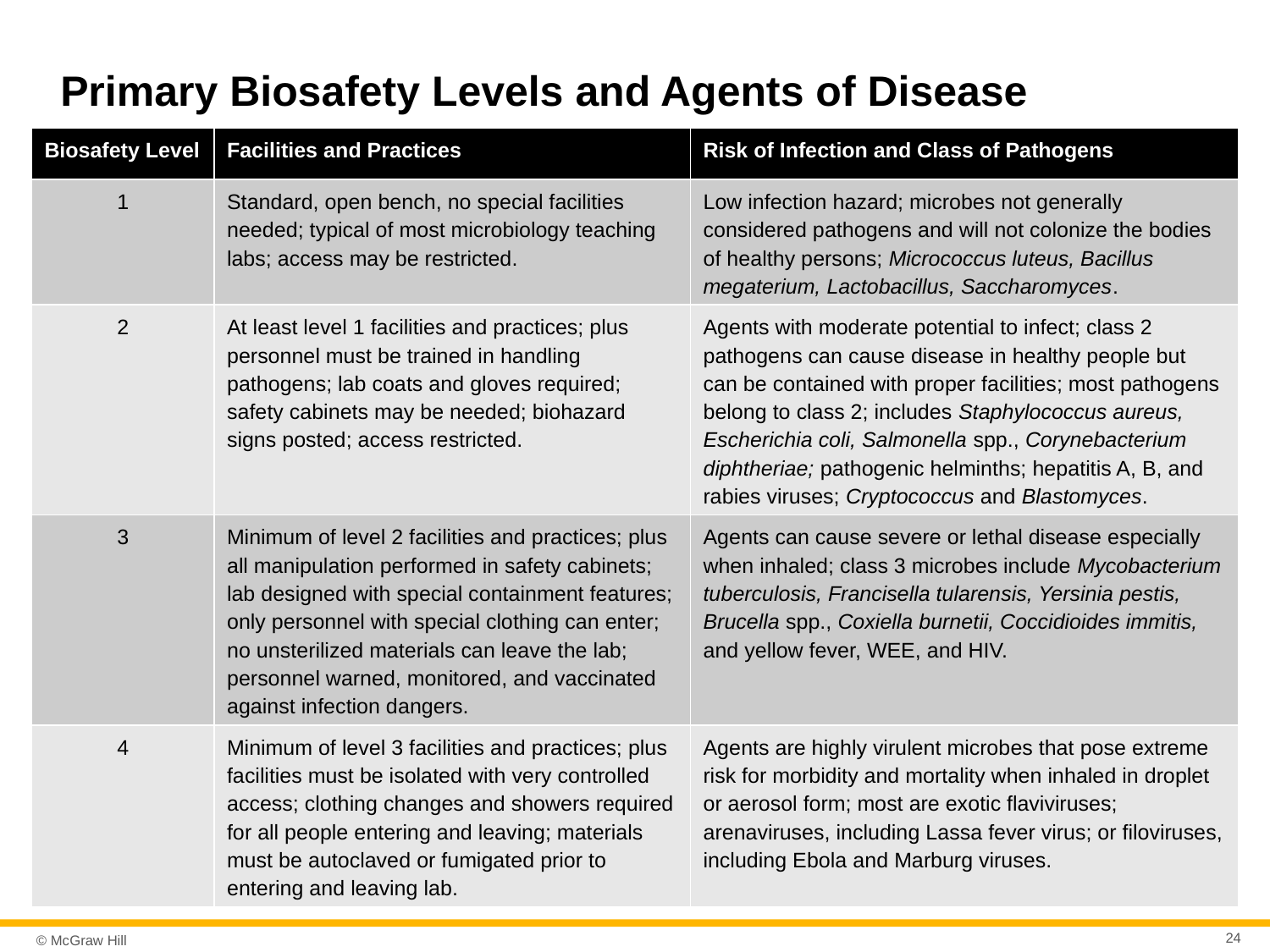

# Primary Biosafety Levels and Agents of Disease
| Biosafety Level | Facilities and Practices | Risk of Infection and Class of Pathogens |
| --- | --- | --- |
| 1 | Standard, open bench, no special facilities needed; typical of most microbiology teaching labs; access may be restricted. | Low infection hazard; microbes not generally considered pathogens and will not colonize the bodies of healthy persons; Micrococcus luteus, Bacillus megaterium, Lactobacillus, Saccharomyces. |
| 2 | At least level 1 facilities and practices; plus personnel must be trained in handling pathogens; lab coats and gloves required; safety cabinets may be needed; biohazard signs posted; access restricted. | Agents with moderate potential to infect; class 2 pathogens can cause disease in healthy people but can be contained with proper facilities; most pathogens belong to class 2; includes Staphylococcus aureus, Escherichia coli, Salmonella spp., Corynebacterium diphtheriae; pathogenic helminths; hepatitis A, B, and rabies viruses; Cryptococcus and Blastomyces. |
| 3 | Minimum of level 2 facilities and practices; plus all manipulation performed in safety cabinets; lab designed with special containment features; only personnel with special clothing can enter; no unsterilized materials can leave the lab; personnel warned, monitored, and vaccinated against infection dangers. | Agents can cause severe or lethal disease especially when inhaled; class 3 microbes include Mycobacterium tuberculosis, Francisella tularensis, Yersinia pestis, Brucella spp., Coxiella burnetii, Coccidioides immitis, and yellow fever, WEE, and HIV. |
| 4 | Minimum of level 3 facilities and practices; plus facilities must be isolated with very controlled access; clothing changes and showers required for all people entering and leaving; materials must be autoclaved or fumigated prior to entering and leaving lab. | Agents are highly virulent microbes that pose extreme risk for morbidity and mortality when inhaled in droplet or aerosol form; most are exotic flaviviruses; arenaviruses, including Lassa fever virus; or filoviruses, including Ebola and Marburg viruses. |